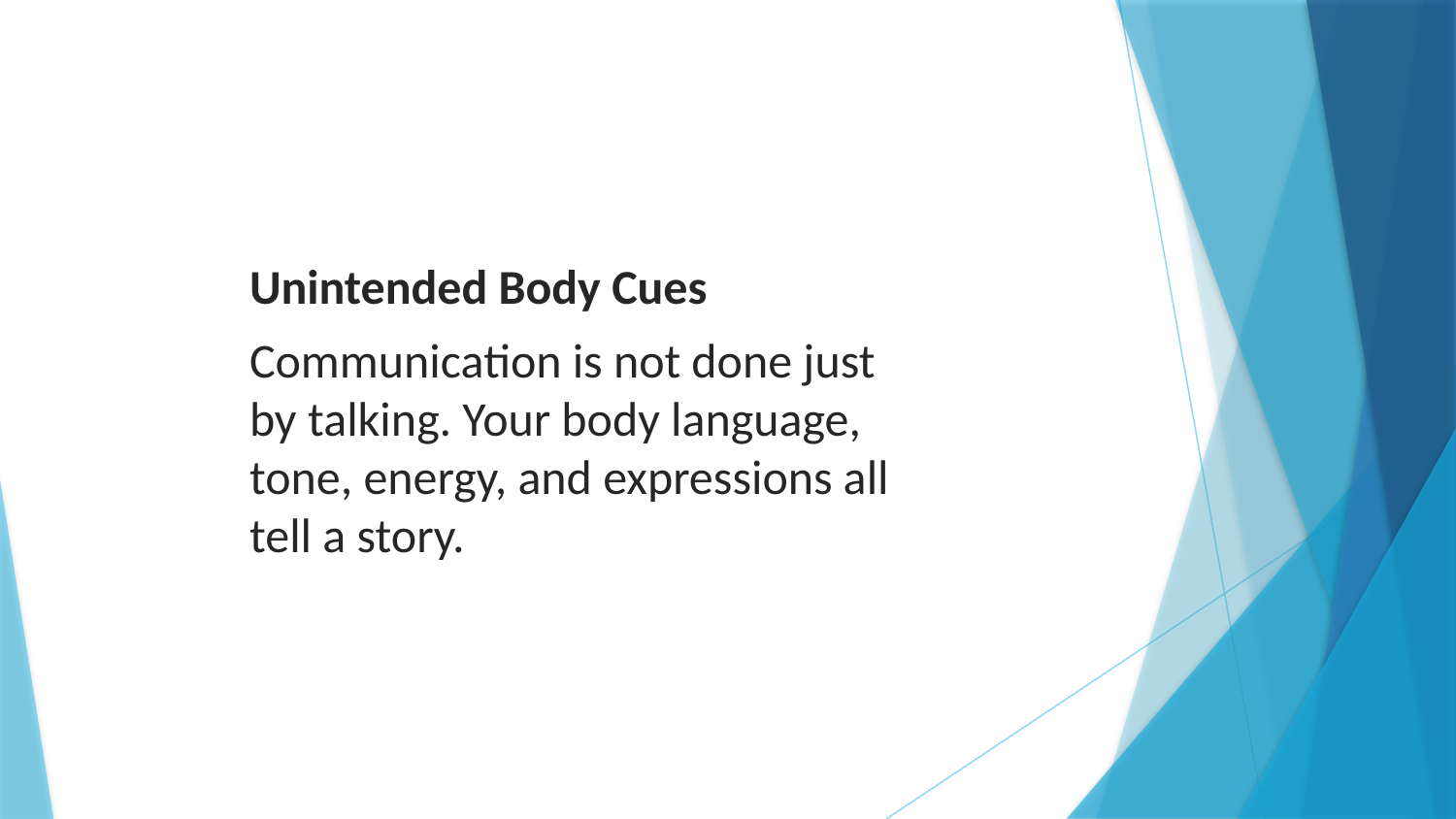

Unintended Body Cues
Communication is not done just by talking. Your body language, tone, energy, and expressions all tell a story.